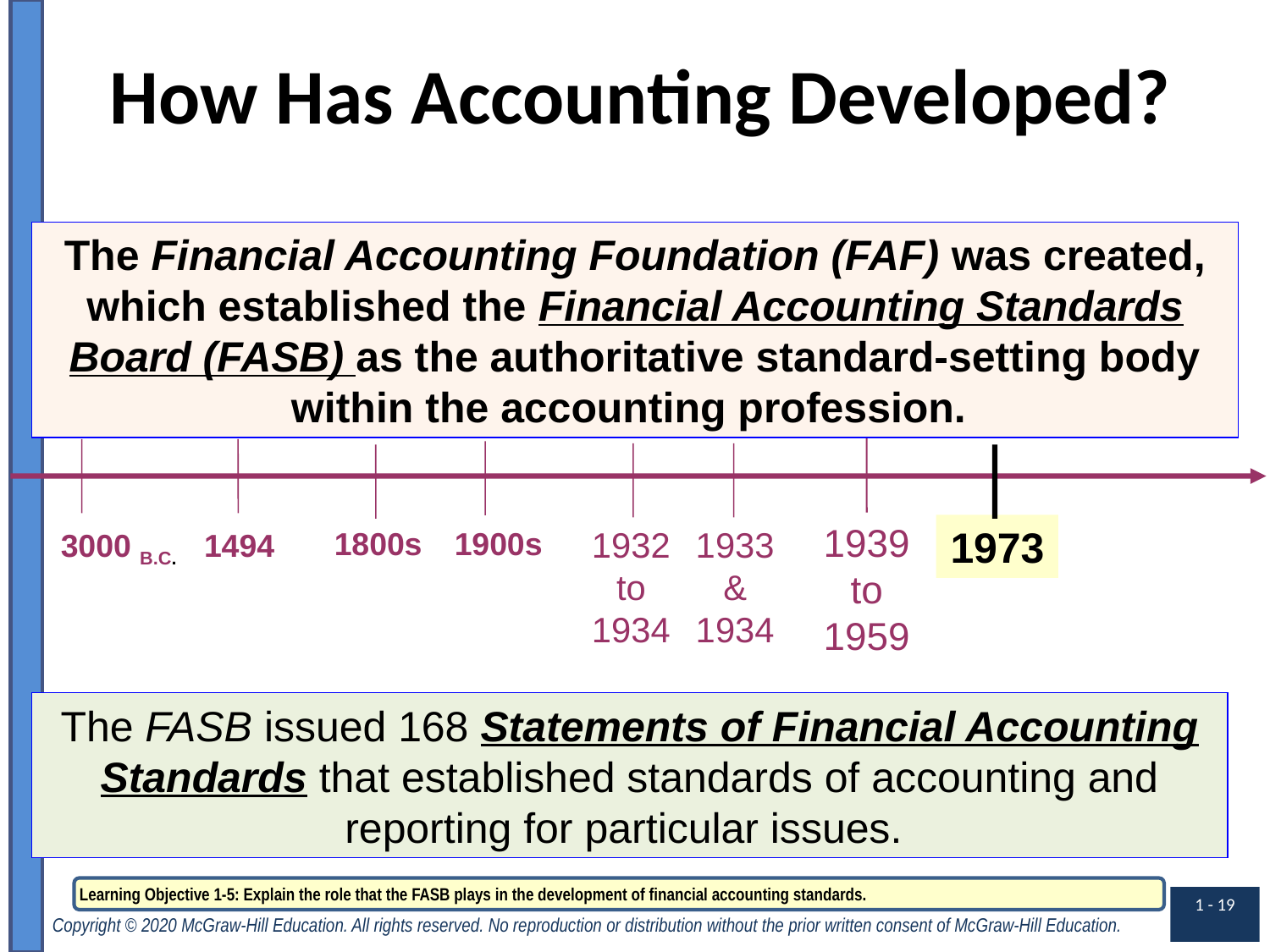

# How Has Accounting Developed?
The Financial Accounting Foundation (FAF) was created, which established the Financial Accounting Standards Board (FASB) as the authoritative standard-setting body within the accounting profession.

1939
to
1959
1973
1932
to
1934
1933
&
1934
1900s
1800s
1494
3000 B.C.
The FASB issued 168 Statements of Financial Accounting Standards that established standards of accounting and reporting for particular issues.
 Learning Objective 1-5: Explain the role that the FASB plays in the development of financial accounting standards.